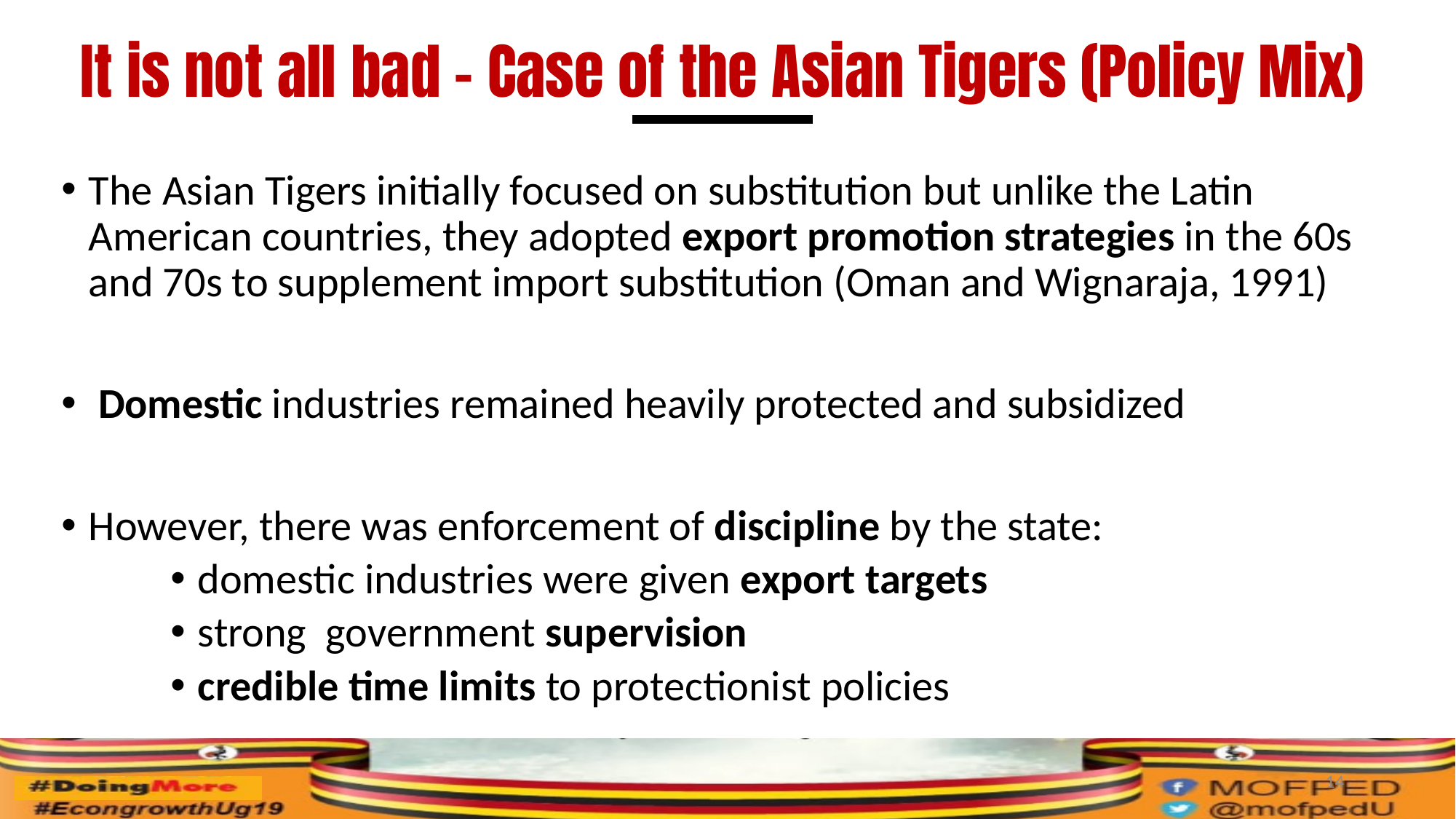

It is not all bad - Case of the Asian Tigers (Policy Mix)
The Asian Tigers initially focused on substitution but unlike the Latin American countries, they adopted export promotion strategies in the 60s and 70s to supplement import substitution (Oman and Wignaraja, 1991)

 Domestic industries remained heavily protected and subsidized

However, there was enforcement of discipline by the state:
domestic industries were given export targets
strong  government supervision
credible time limits to protectionist policies

14